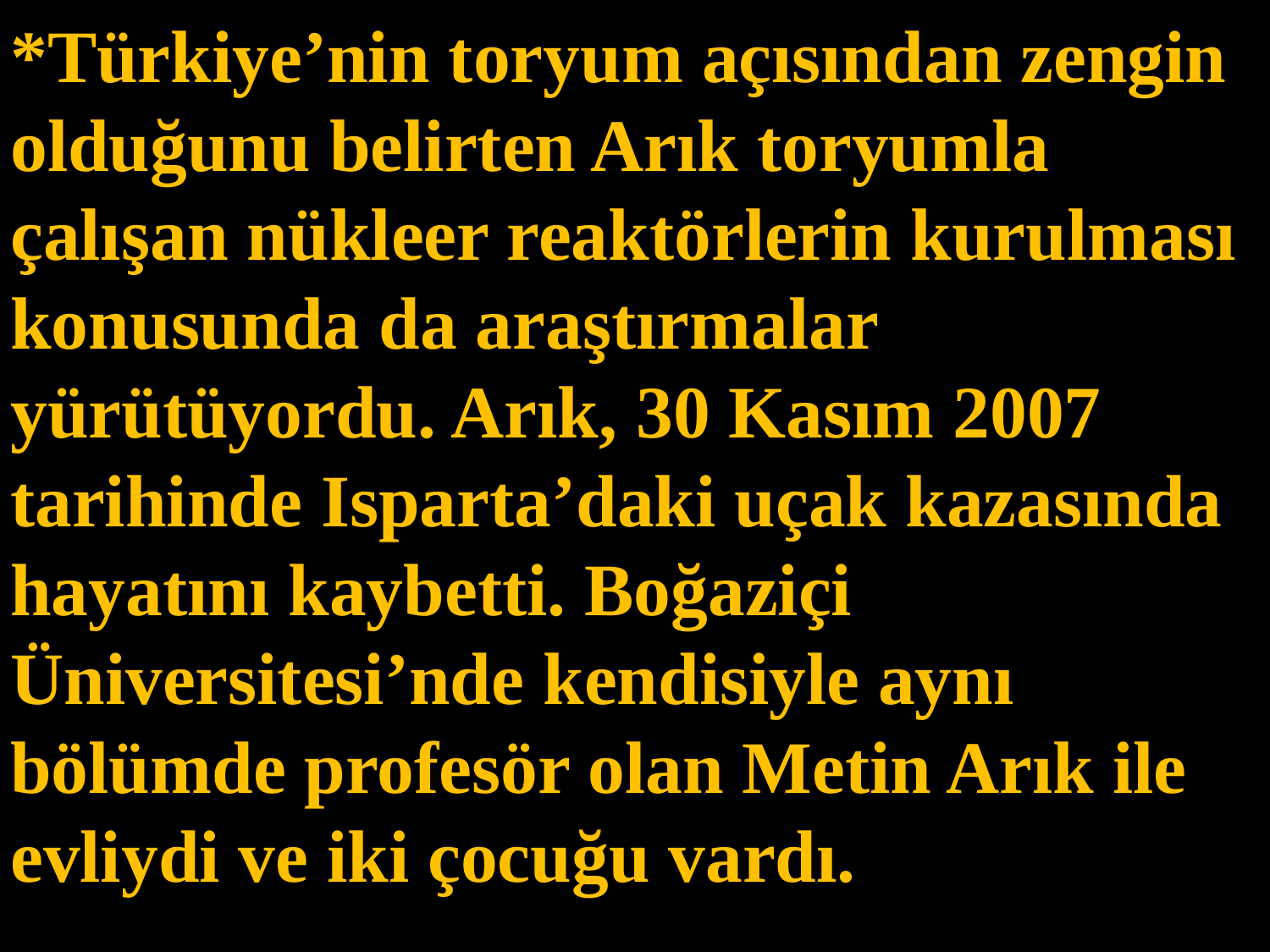

*Türkiye’nin toryum açısından zengin olduğunu belirten Arık toryumla çalışan nükleer reaktörlerin kurulması konusunda da araştırmalar yürütüyordu. Arık, 30 Kasım 2007 tarihinde Isparta’daki uçak kazasında hayatını kaybetti. Boğaziçi Üniversitesi’nde kendisiyle aynı bölümde profesör olan Metin Arık ile evliydi ve iki çocuğu vardı.
#